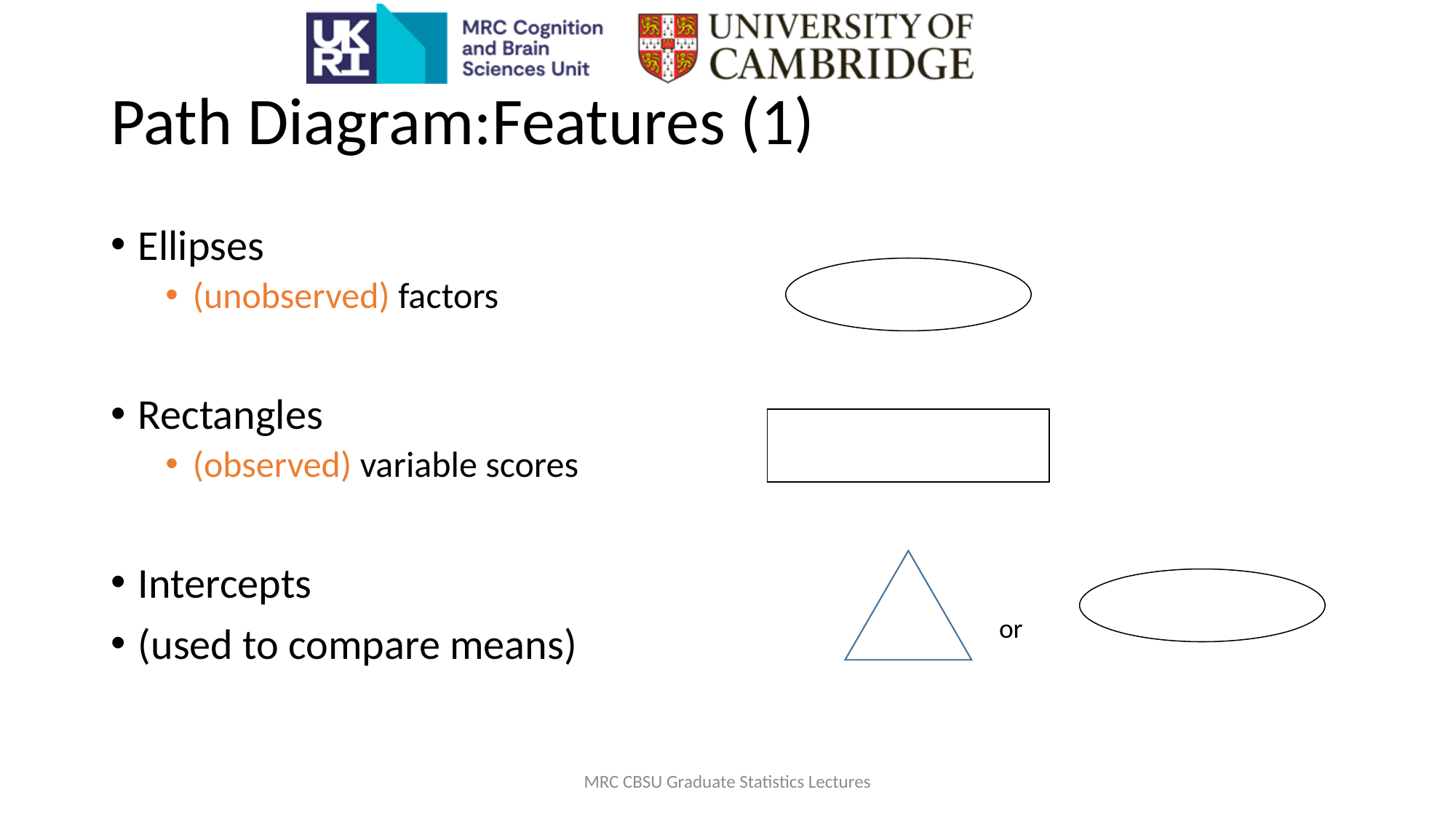

# Path Diagram:Features (1)
Ellipses
(unobserved) factors

Rectangles
(observed) variable scores

Intercepts
(used to compare means)

or
MRC CBSU Graduate Statistics Lectures